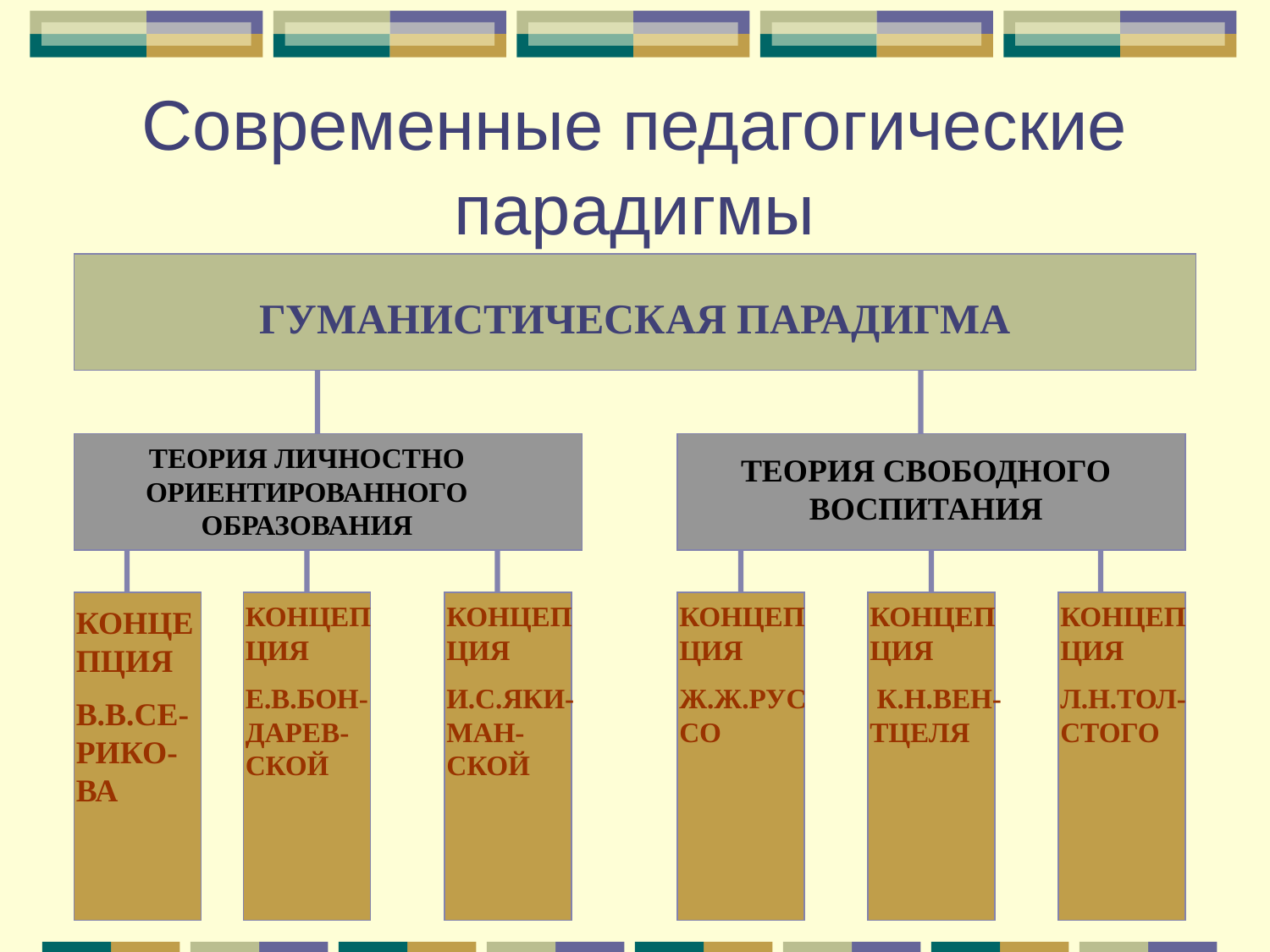

Современные педагогические парадигмы

ГУМАНИСТИЧЕСКАЯ ПАРАДИГМА

ТЕОРИЯ ЛИЧНОСТНО ОРИЕНТИРОВАННОГО ОБРАЗОВАНИЯ

ТЕОРИЯ СВОБОДНОГО ВОСПИТАНИЯ

КОНЦЕПЦИЯ
Е.В.БОН-ДАРЕВ-СКОЙ

КОНЦЕПЦИЯ
И.С.ЯКИ-МАН-СКОЙ

КОНЦЕПЦИЯ
Ж.Ж.РУССО

КОНЦЕПЦИЯ
 К.Н.ВЕН-ТЦЕЛЯ

КОНЦЕПЦИЯ
Л.Н.ТОЛ-СТОГО

КОНЦЕПЦИЯ
В.В.СЕ-РИКО-ВА